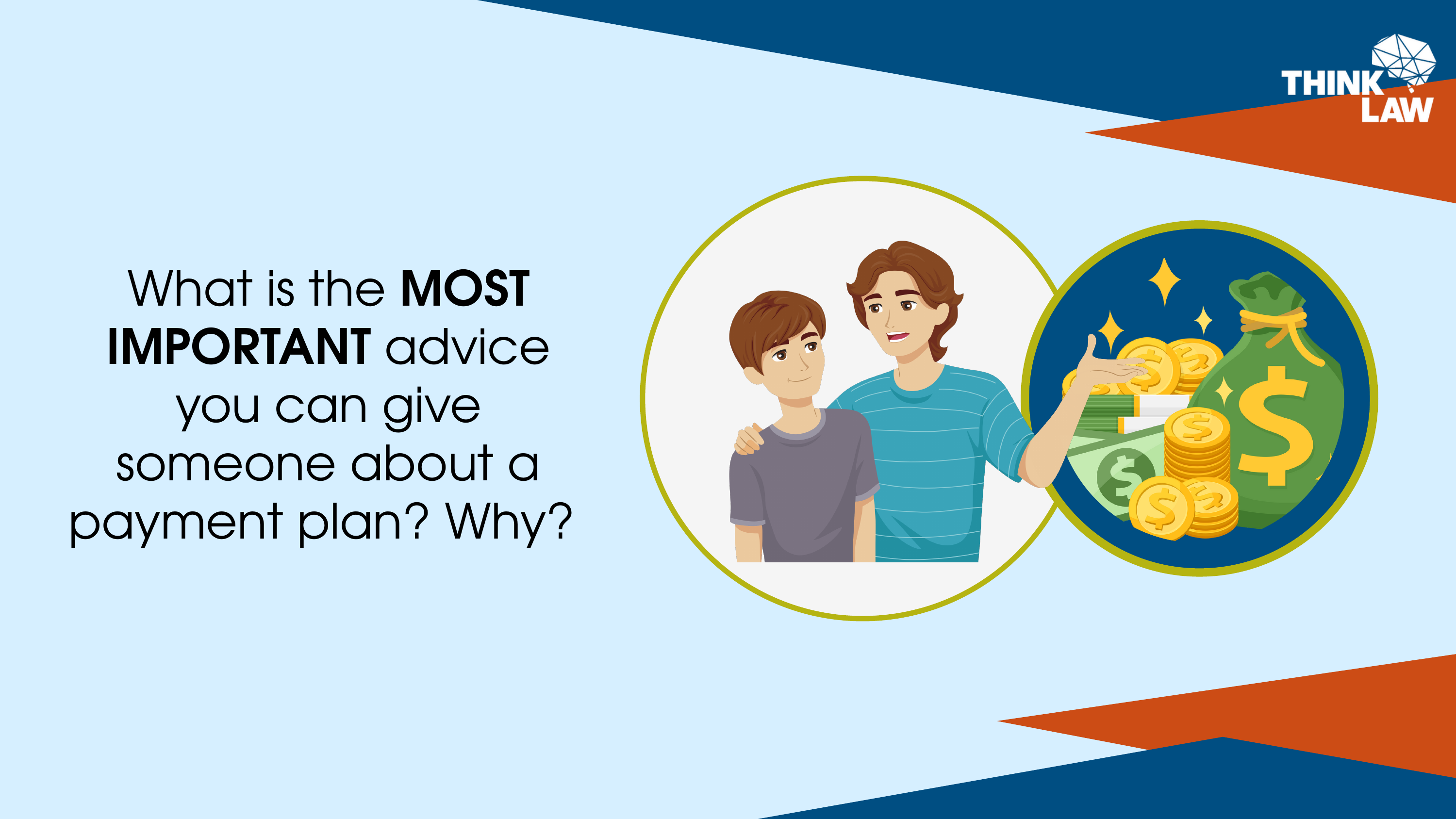

What is the MOST IMPORTANT advice you can give someone about a payment plan? Why?